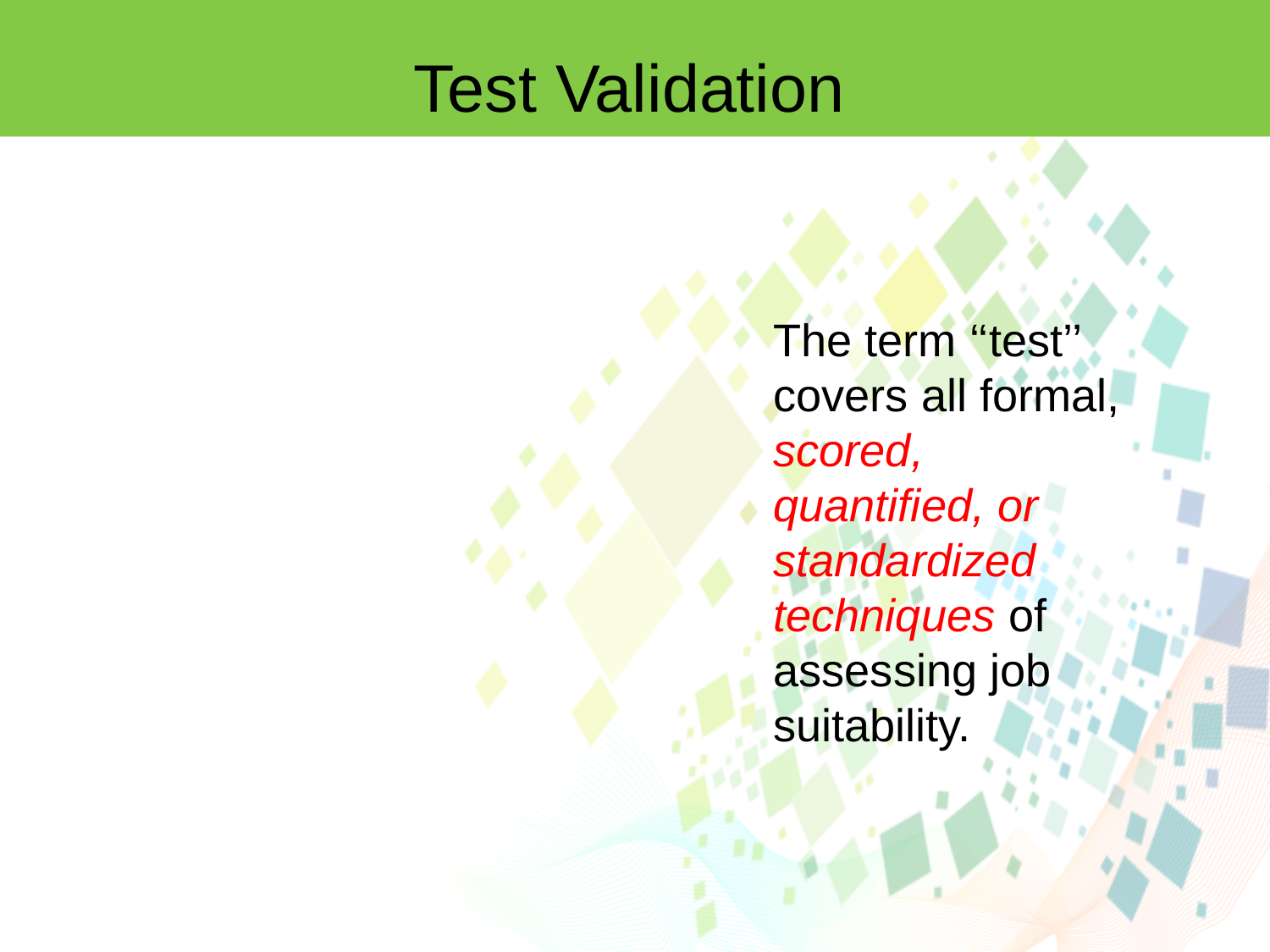

Test Validation
The term ‘‘test’’ covers all formal, scored, quantiﬁed, or standardized techniques of assessing job suitability.